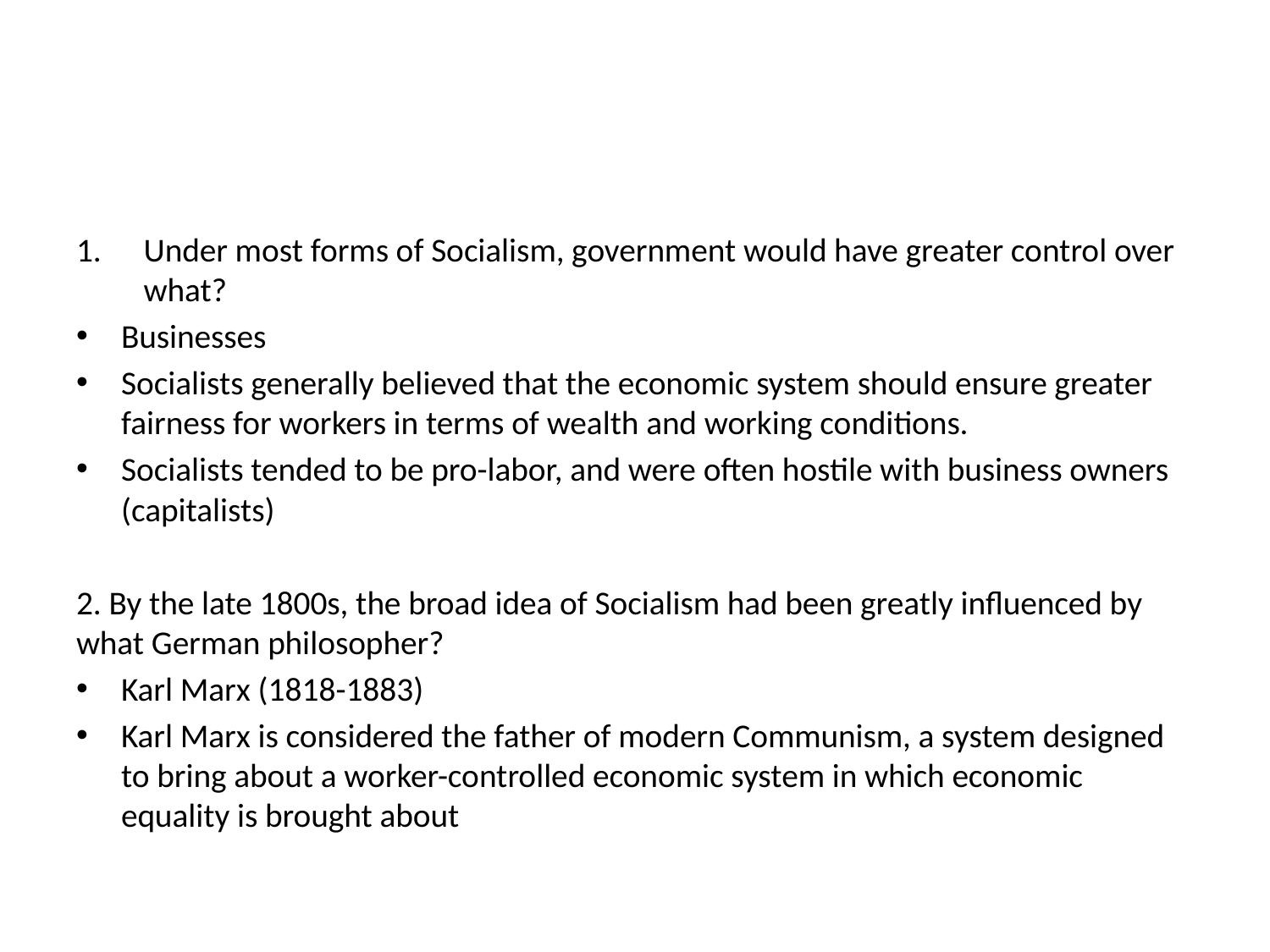

#
Under most forms of Socialism, government would have greater control over what?
Businesses
Socialists generally believed that the economic system should ensure greater fairness for workers in terms of wealth and working conditions.
Socialists tended to be pro-labor, and were often hostile with business owners (capitalists)

2. By the late 1800s, the broad idea of Socialism had been greatly influenced by what German philosopher?
Karl Marx (1818-1883)
Karl Marx is considered the father of modern Communism, a system designed to bring about a worker-controlled economic system in which economic equality is brought about